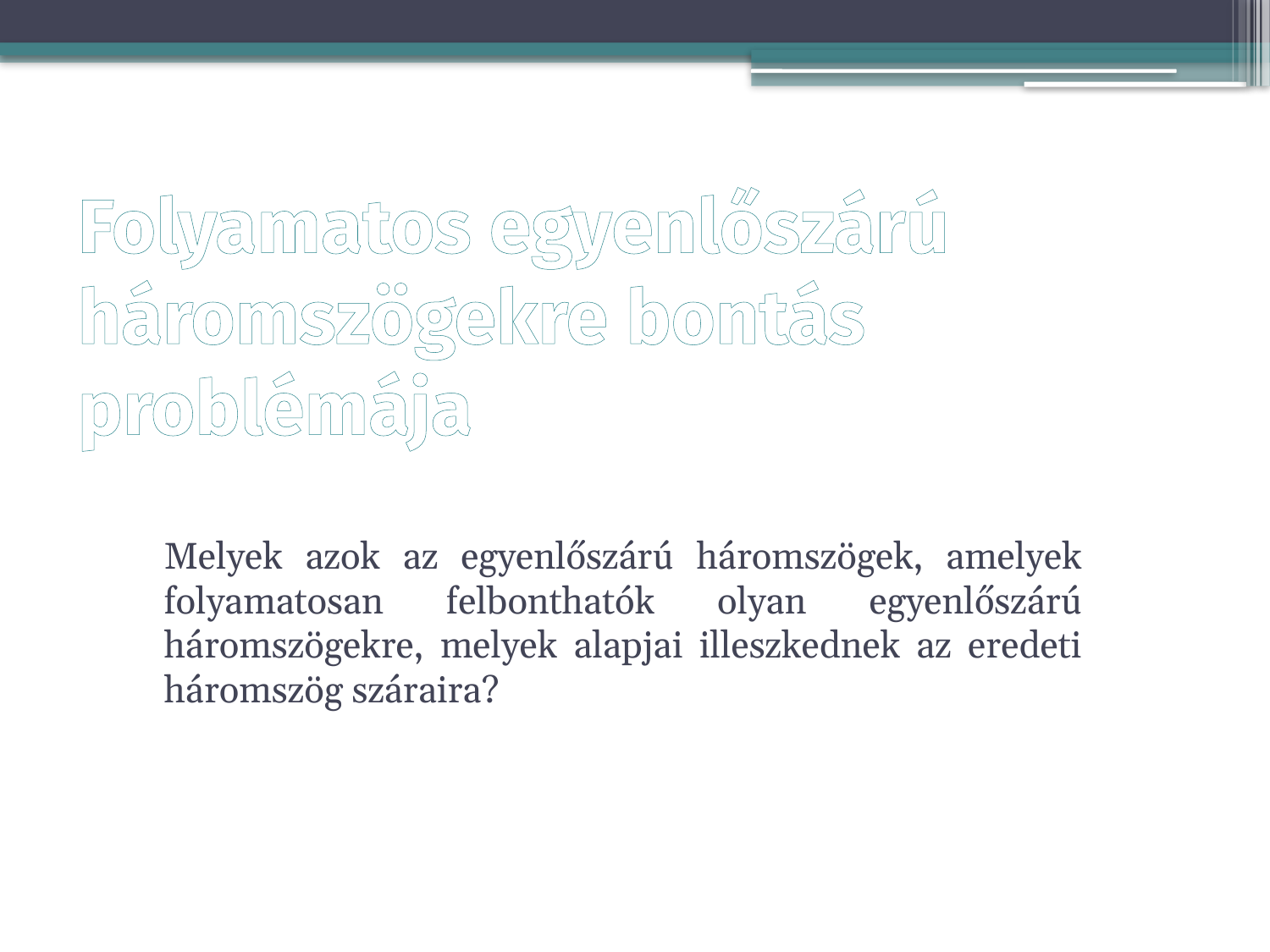

# Folyamatos egyenlőszárú háromszögekre bontás problémája
Melyek azok az egyenlőszárú háromszögek, amelyek folyamatosan felbonthatók olyan egyenlőszárú háromszögekre, melyek alapjai illeszkednek az eredeti háromszög száraira?